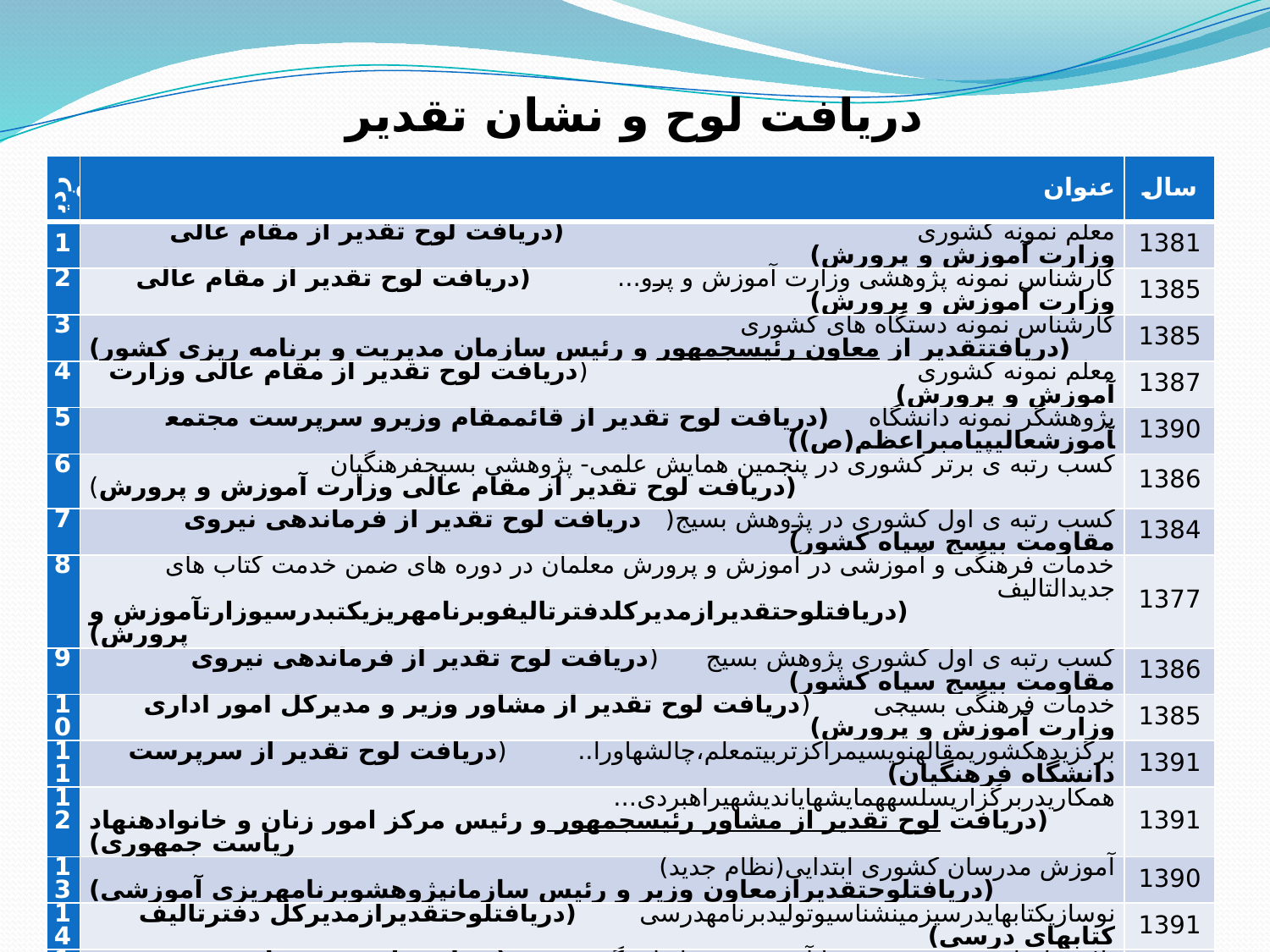

دریافت لوح و نشان تقدیر

| ردیف | عنوان | سال |
| --- | --- | --- |
| 1 | معلم نمونه کشوری (دریافت لوح تقدیر از مقام عالی وزارت آموزش و پرورش) | 1381 |
| 2 | کارشناس نمونه پژوهشی وزارت آموزش و پرو... (دریافت لوح تقدیر از مقام عالی وزارت آموزش و پرورش) | 1385 |
| 3 | کارشناس نمونه دستگاه های کشوری (دریافت­تقدیر از معاون رئیس­جمهور و رئیس سازمان مدیریت و برنامه ریزی کشور) | 1385 |
| 4 | معلم نمونه کشوری (دریافت لوح تقدیر از مقام عالی وزارت آموزش و پرورش) | 1387 |
| 5 | پژوهشگر نمونه دانشگاه (دریافت لوح تقدیر از قائم­مقام­ وزیرو سرپرست­­ مجتمع­آموزش­عالی­پیامبراعظم(ص)) | 1390 |
| 6 | کسب رتبه ی برتر کشوری در پنجمین همایش علمی- پژوهشی بسیج­فرهنگیان (دریافت لوح تقدیر از مقام عالی وزارت آموزش و پرورش) | 1386 |
| 7 | کسب رتبه ی اول کشوری در پژوهش بسیج( دریافت لوح تقدیر از فرماندهی نیروی مقاومت بیسج سپاه کشور) | 1384 |
| 8 | خدمات فرهنگی و آموزشی در آموزش و پرورش معلمان در دوره های ضمن خدمت کتاب های جدیدالتالیف (دریافت­لوح­تقدیرازمدیرکل­دفترتالیف­وبرنامه­ریزی­کتب­درسی­وزارت­آموزش و پرورش) | 1377 |
| 9 | کسب رتبه ی اول کشوری پژوهش بسیج (دریافت لوح تقدیر از فرماندهی نیروی مقاومت بیسج سپاه کشور) | 1386 |
| 10 | خدمات فرهنگی بسیجی (دریافت لوح تقدیر از مشاور وزیر و مدیرکل امور اداری وزارت آموزش و پرورش) | 1385 |
| 11 | برگزیده­کشوری­مقاله­نویسی­مراکزتربیت­معلم،چالش­هاورا.. (دریافت لوح تقدیر از سرپرست دانشگاه فرهنگیان) | 1391 |
| 12 | همکاری­دربرگزاری­سلسه­همایش­های­اندیشه­ی­راهبردی... (دریافت ­لوح ­تقدیر از مشاور رئیس­جمهور و رئیس­ مرکز امور زنان و ­خانواده­نهاد ریاست­ جمهوری) | 1391 |
| 13 | آموزش مدرسان کشوری ابتدایی(نظام جدید) (دریافت­لوح­تقدیرازمعاون وزیر و رئیس سازمان­پژوهش­وبرنامه­ریزی آموزشی) | 1390 |
| 14 | نوسازی­کتاب­های­درسی­زمین­شناسی­وتولیدبرنامه­درسی (دریافت­لوح­تقدیرازمدیرکل دفترتالیف کتابهای درسی) | 1391 |
| 15 | تلاش­صادقانه­ومستمردردوره­های­آموزش­مدرسان­دانشگ.. (دریافت لوح تقدیر از سرپرست دانشگاه فرهنگیان) | 1391 |